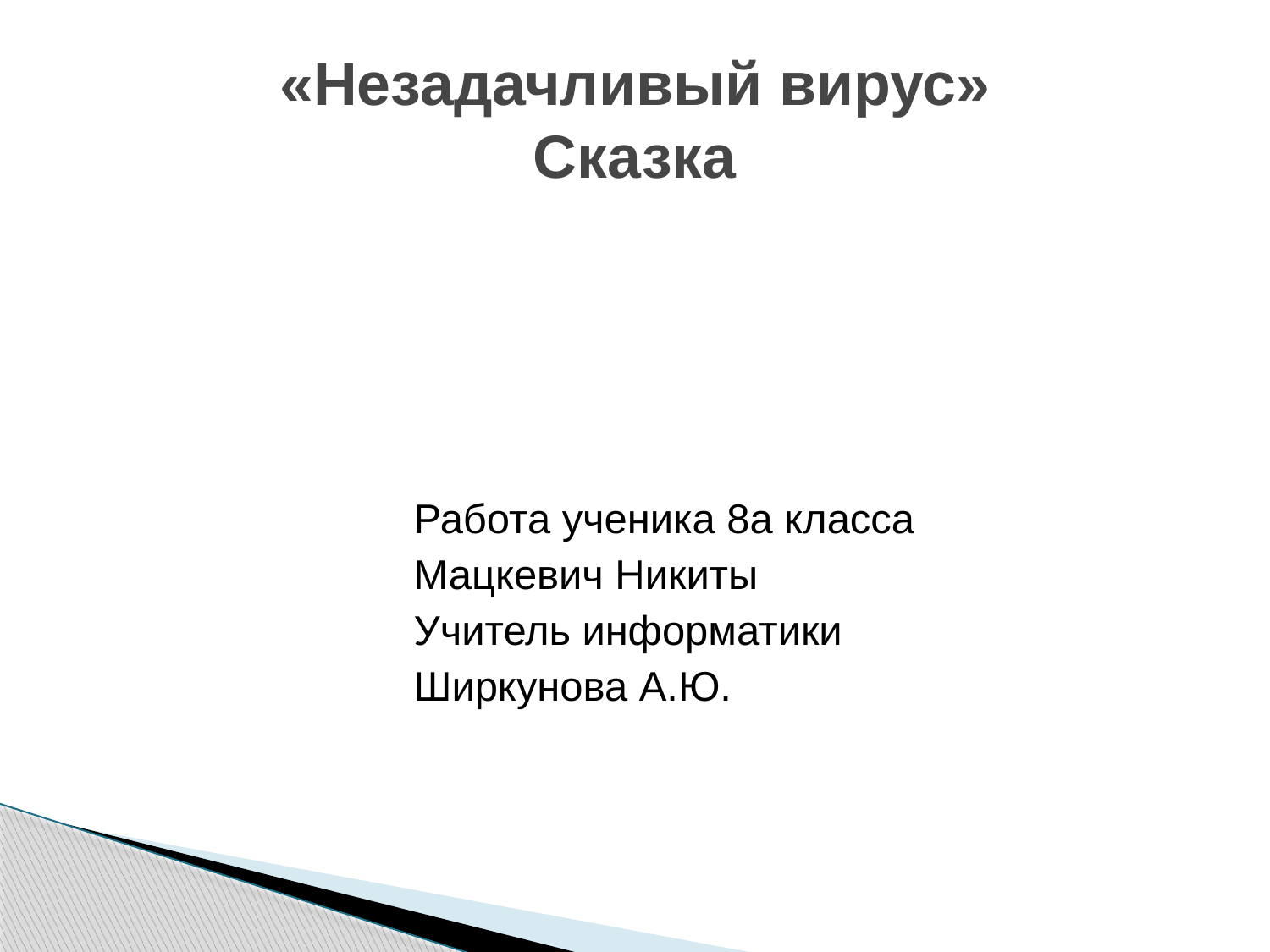

# «Незадачливый вирус» Сказка
Работа ученика 8а класса
Мацкевич Никиты
Учитель информатики
Ширкунова А.Ю.